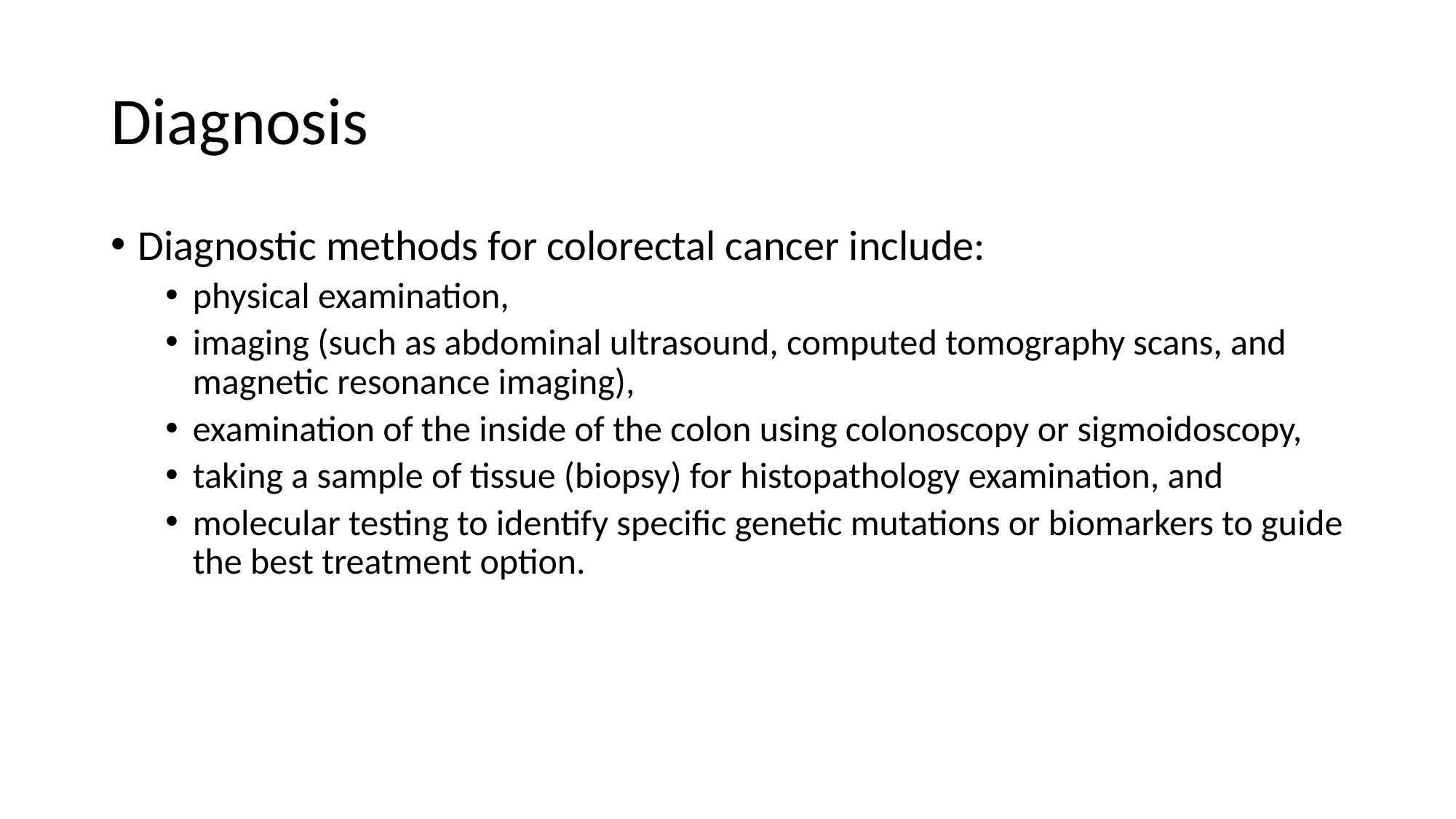

# Diagnosis
Diagnostic methods for colorectal cancer include:
physical examination,
imaging (such as abdominal ultrasound, computed tomography scans, and magnetic resonance imaging),
examination of the inside of the colon using colonoscopy or sigmoidoscopy,
taking a sample of tissue (biopsy) for histopathology examination, and
molecular testing to identify specific genetic mutations or biomarkers to guide the best treatment option.